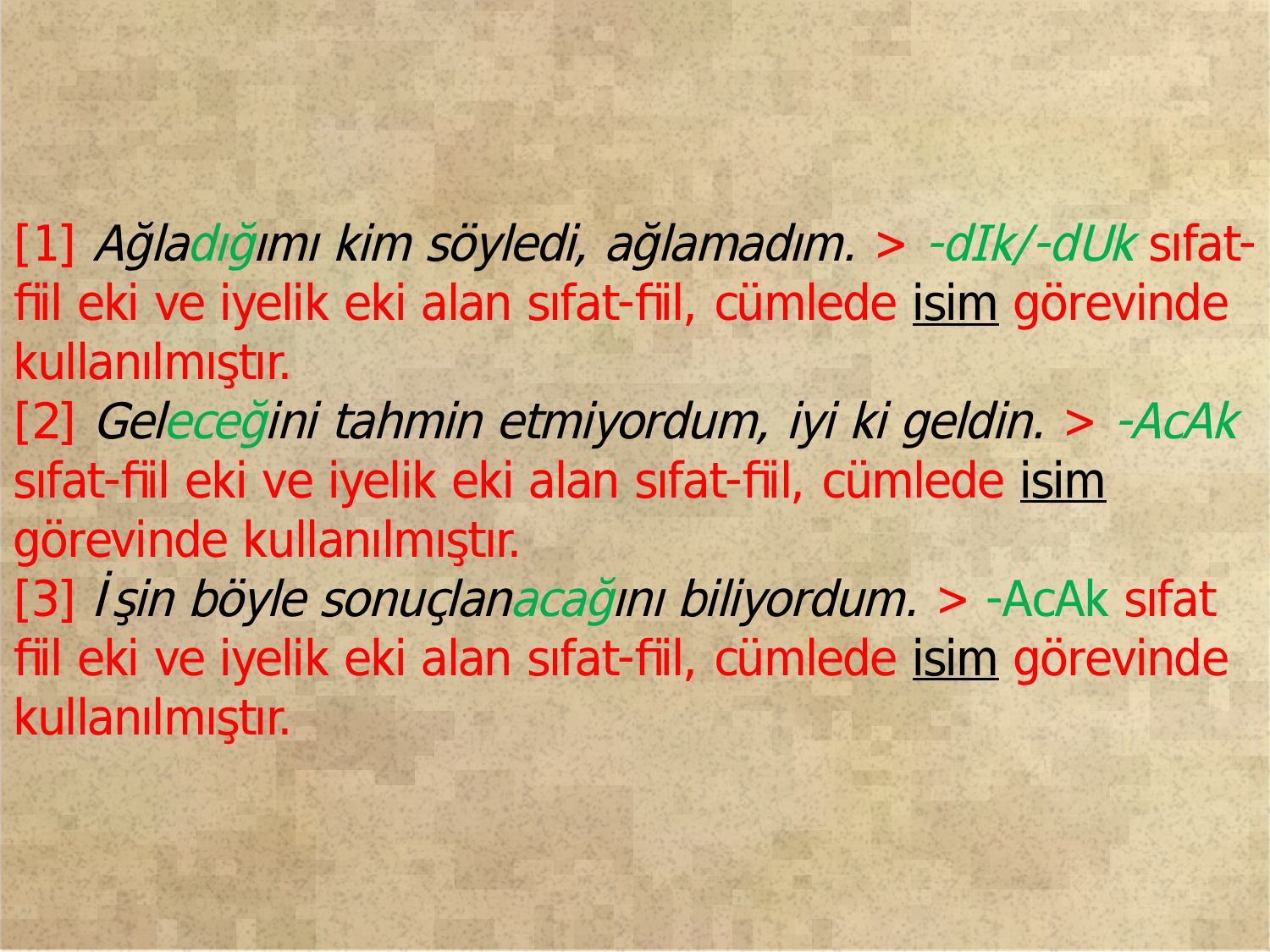

[1] Ağladığımı kim söyledi, ağlamadım. > -dIk/-dUk sıfat-fiil eki ve iyelik eki alan sıfat-fiil, cümlede isim görevinde kullanılmıştır.
[2] Geleceğini tahmin etmiyordum, iyi ki geldin. > -AcAk sıfat-fiil eki ve iyelik eki alan sıfat-fiil, cümlede isim görevinde kullanılmıştır.
[3] İşin böyle sonuçlanacağını biliyordum. > -AcAk sıfat fiil eki ve iyelik eki alan sıfat-fiil, cümlede isim görevinde kullanılmıştır.